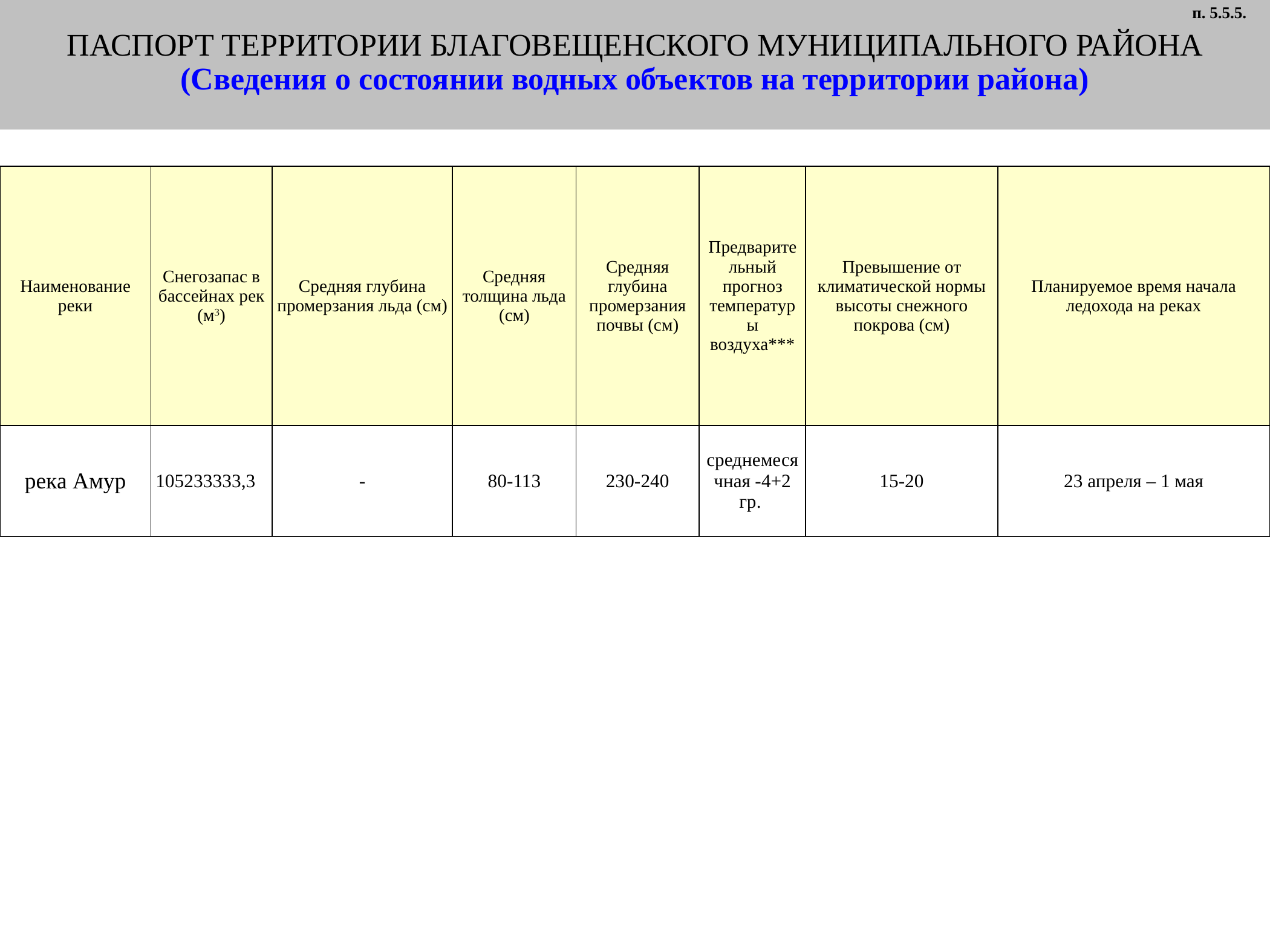

ПАСПОРТ ТЕРРИТОРИИ БЛАГОВЕЩЕНСКОГО МУНИЦИПАЛЬНОГО РАЙОНА
(Сведения о состоянии водных объектов на территории района)
п. 5.5.5.
| Наименование реки | Снегозапас в бассейнах рек (м3) | Средняя глубина промерзания льда (см) | Средняя толщина льда (см) | Средняя глубина промерзания почвы (см) | Предварительный прогноз температуры воздуха\*\*\* | Превышение от климатической нормы высоты снежного покрова (см) | Планируемое время начала ледохода на реках |
| --- | --- | --- | --- | --- | --- | --- | --- |
| река Амур | 105233333,3 | - | 80-113 | 230-240 | среднемесячная -4+2 гр. | 15-20 | 23 апреля – 1 мая |